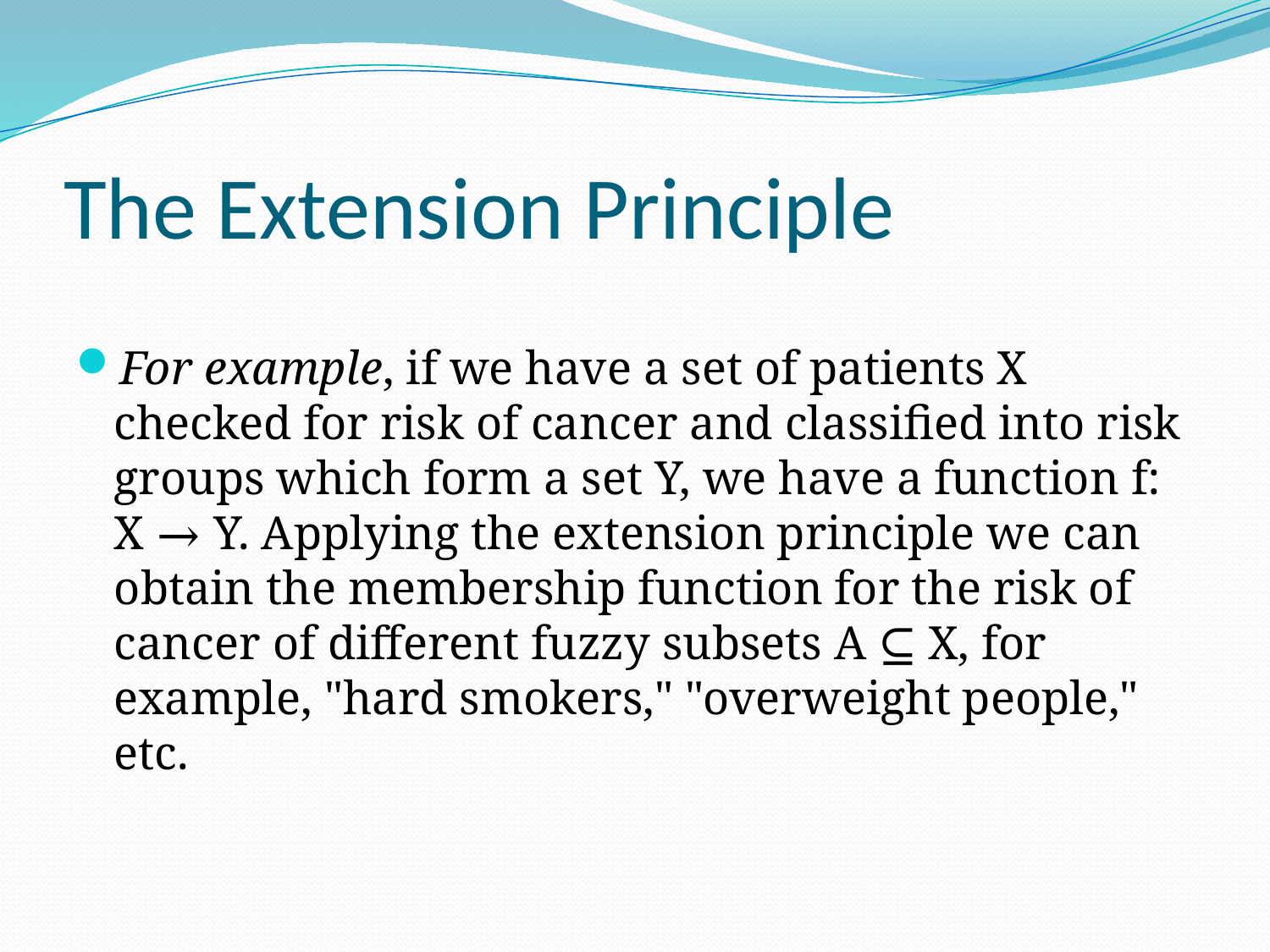

# The Extension Principle

For example, if we have a set of patients X checked for risk of cancer and classified into risk groups which form a set Y, we have a function f: X → Y. Applying the extension principle we can obtain the membership function for the risk of cancer of different fuzzy subsets A ⊆ X, for example, "hard smokers," "overweight people," etc.